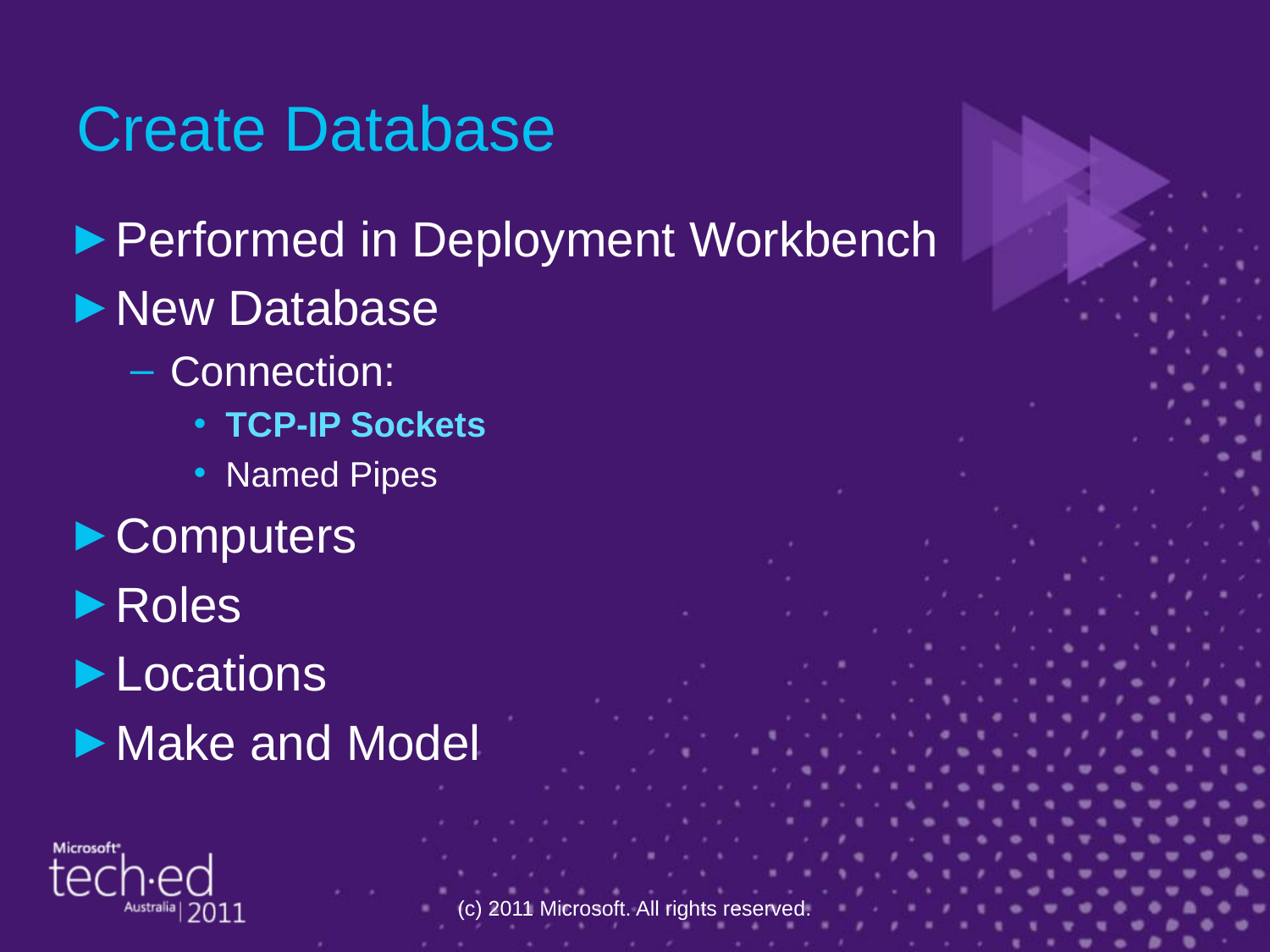

# Create Database
Performed in Deployment Workbench
New Database
Connection:
TCP-IP Sockets
Named Pipes
Computers
Roles
Locations
Make and Model
(c) 2011 Microsoft. All rights reserved.